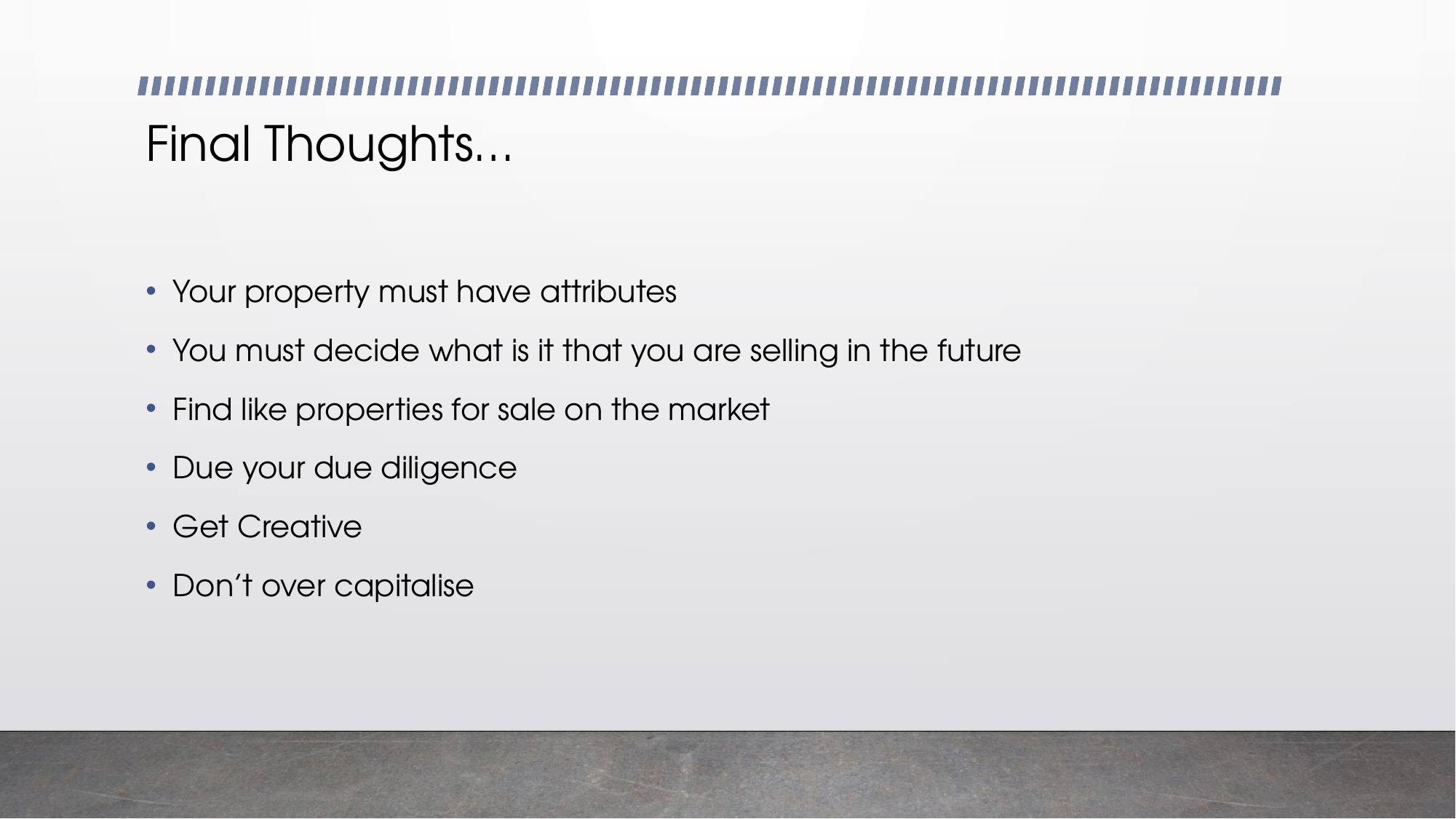

# Final Thoughts…
Your property must have attributes
You must decide what is it that you are selling in the future
Find like properties for sale on the market
Due your due diligence
Get Creative
Don’t over capitalise